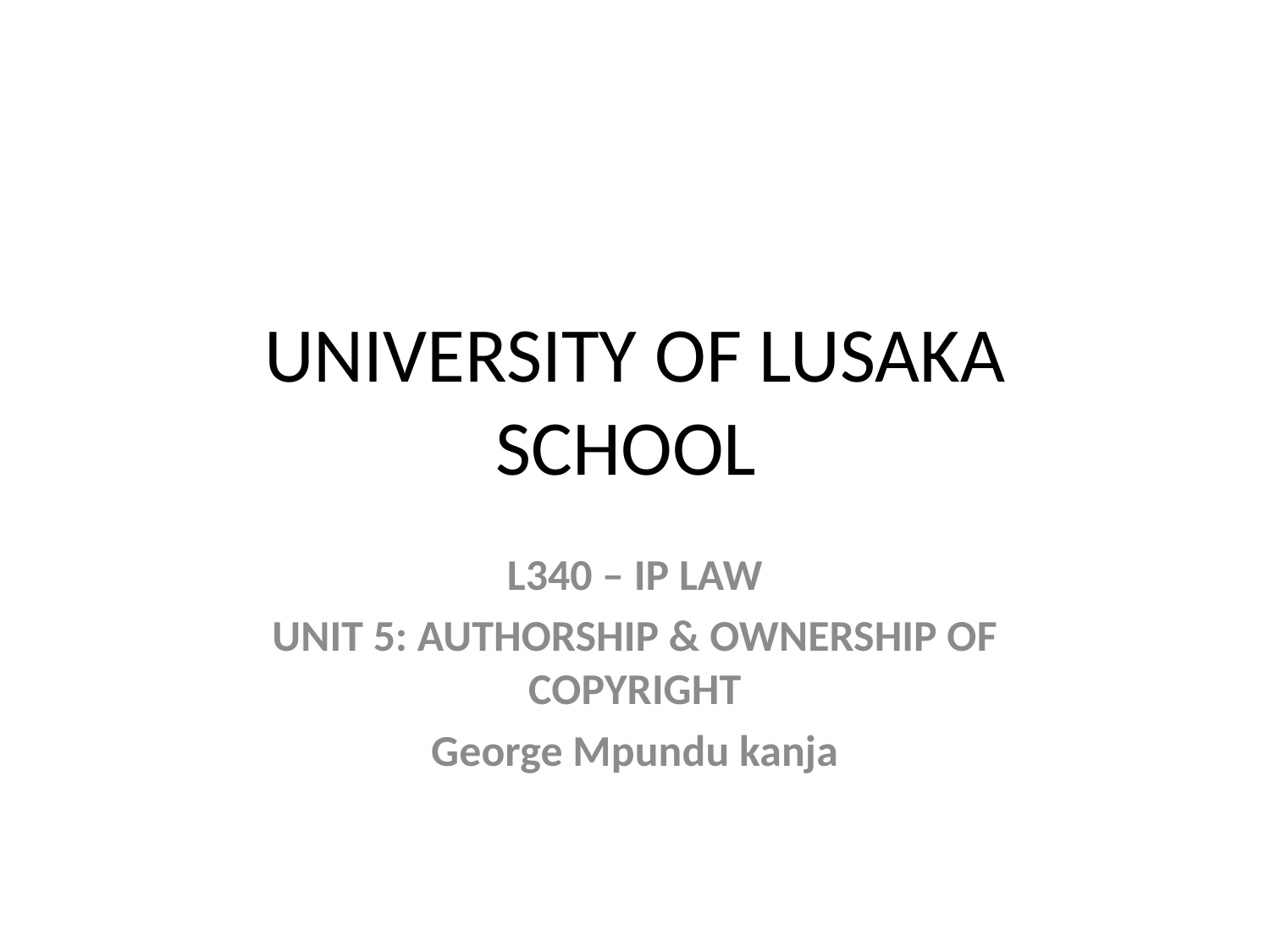

# UNIVERSITY OF LUSAKA SCHOOL
L340 – IP LAW
UNIT 5: AUTHORSHIP & OWNERSHIP OF COPYRIGHT
George Mpundu kanja